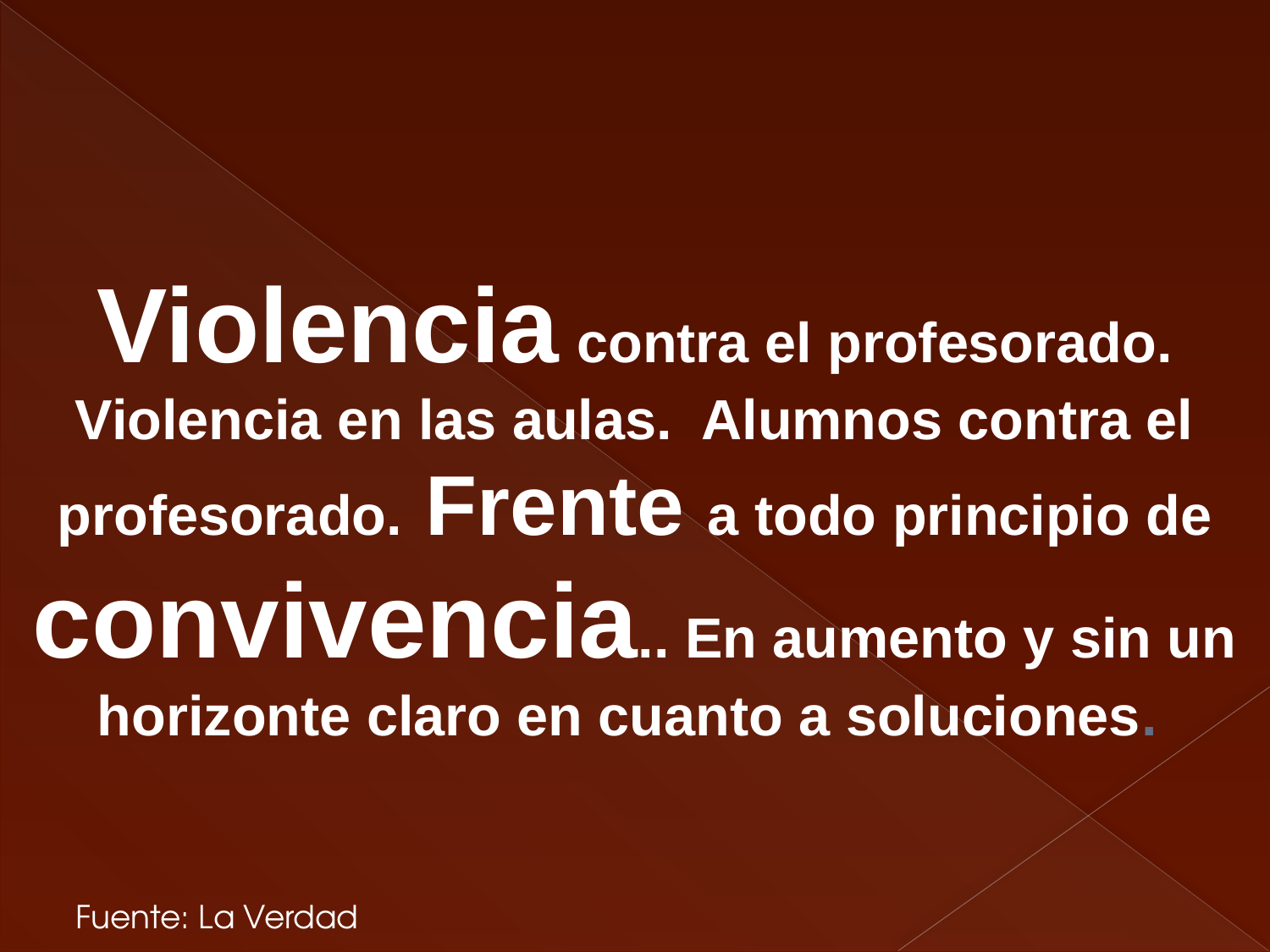

Violencia contra el profesorado.
Violencia en las aulas.  Alumnos contra el profesorado. Frente a todo principio de convivencia.. En aumento y sin un horizonte claro en cuanto a soluciones.
Fuente: La Verdad